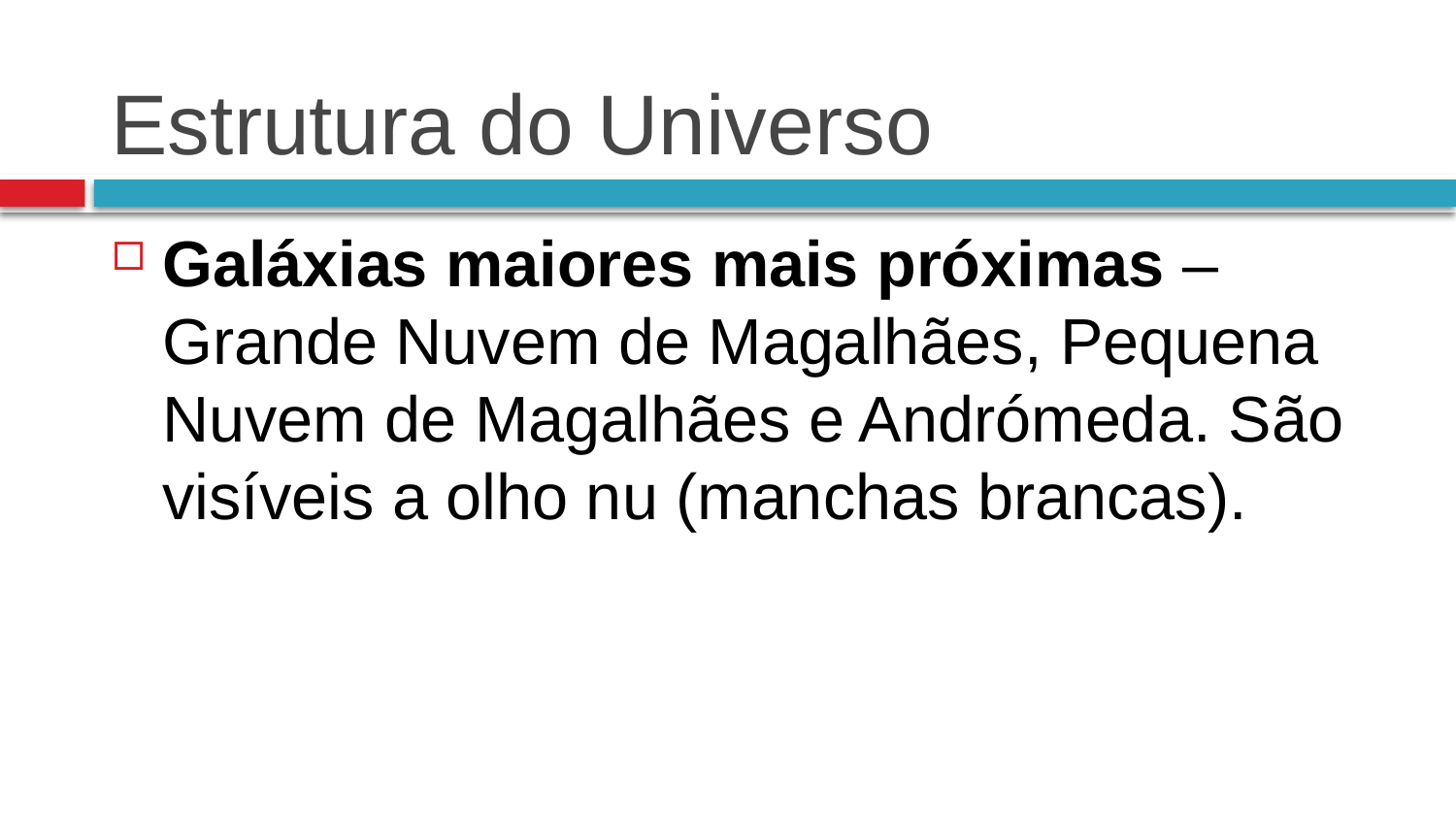

# Estrutura do Universo
Galáxias maiores mais próximas – Grande Nuvem de Magalhães, Pequena Nuvem de Magalhães e Andrómeda. São visíveis a olho nu (manchas brancas).